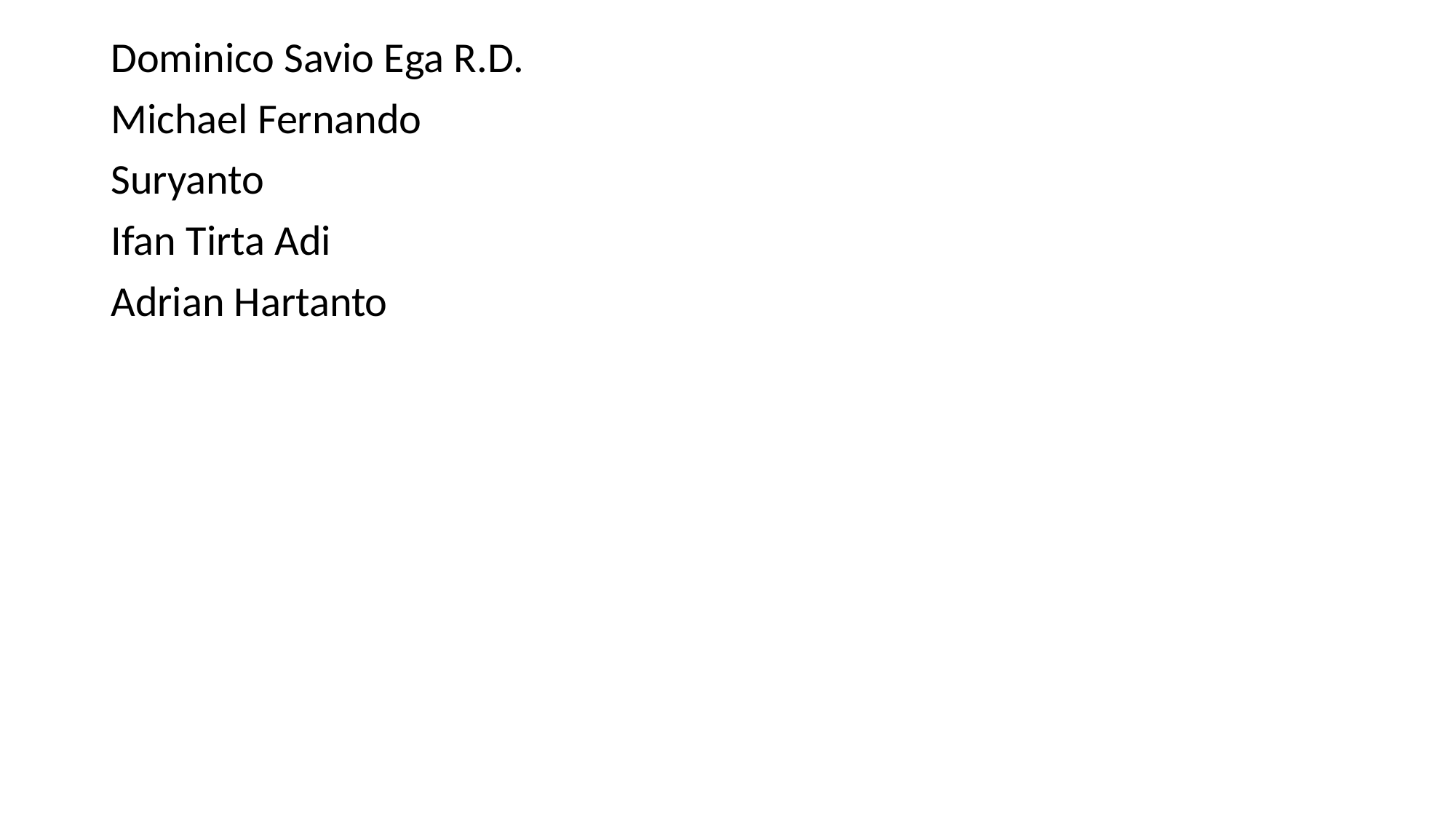

Dominico Savio Ega R.D.
Michael Fernando
Suryanto
Ifan Tirta Adi
Adrian Hartanto